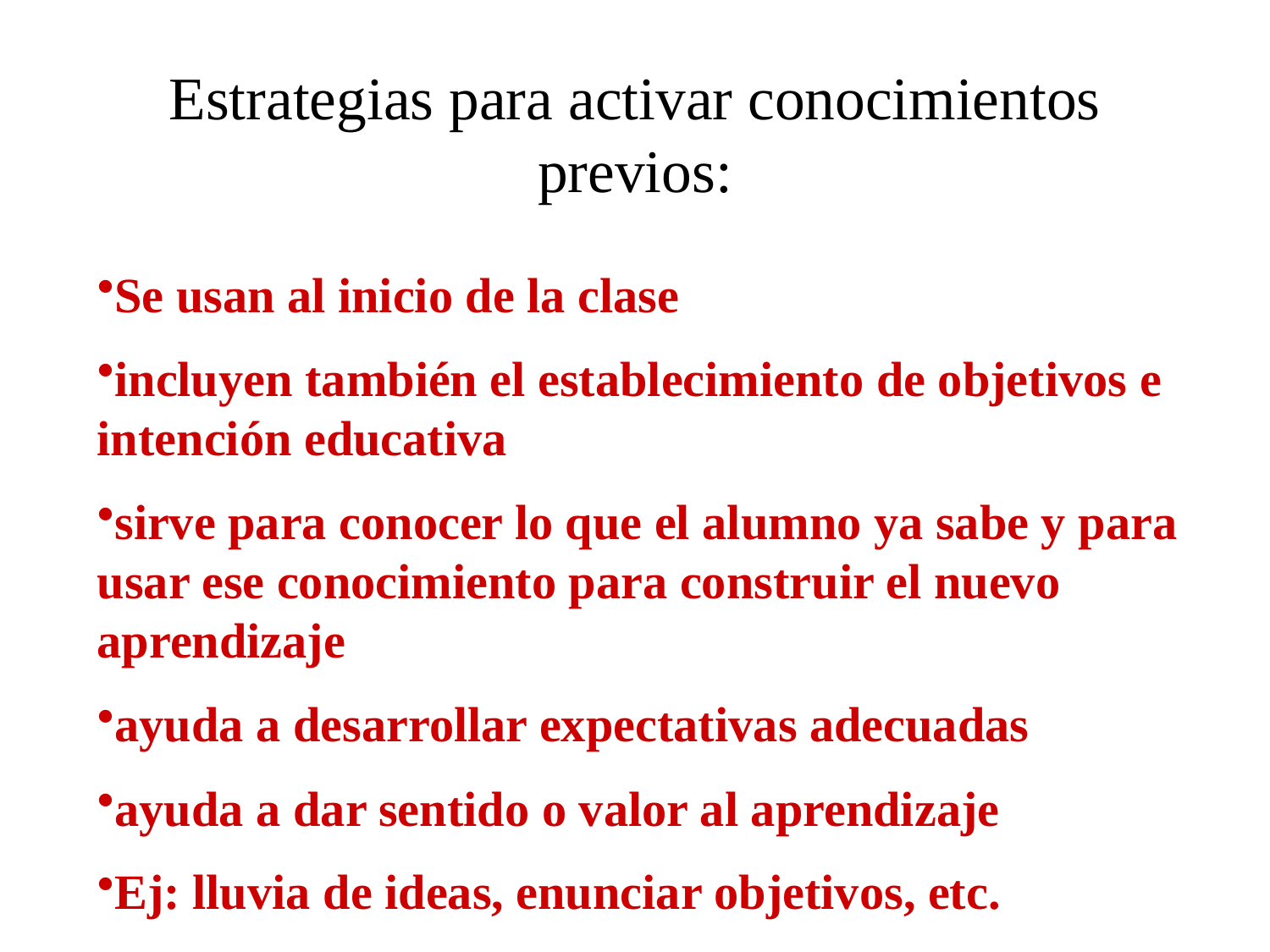

# Estrategias para activar conocimientos previos:
Se usan al inicio de la clase
incluyen también el establecimiento de objetivos e intención educativa
sirve para conocer lo que el alumno ya sabe y para usar ese conocimiento para construir el nuevo aprendizaje
ayuda a desarrollar expectativas adecuadas
ayuda a dar sentido o valor al aprendizaje
Ej: lluvia de ideas, enunciar objetivos, etc.